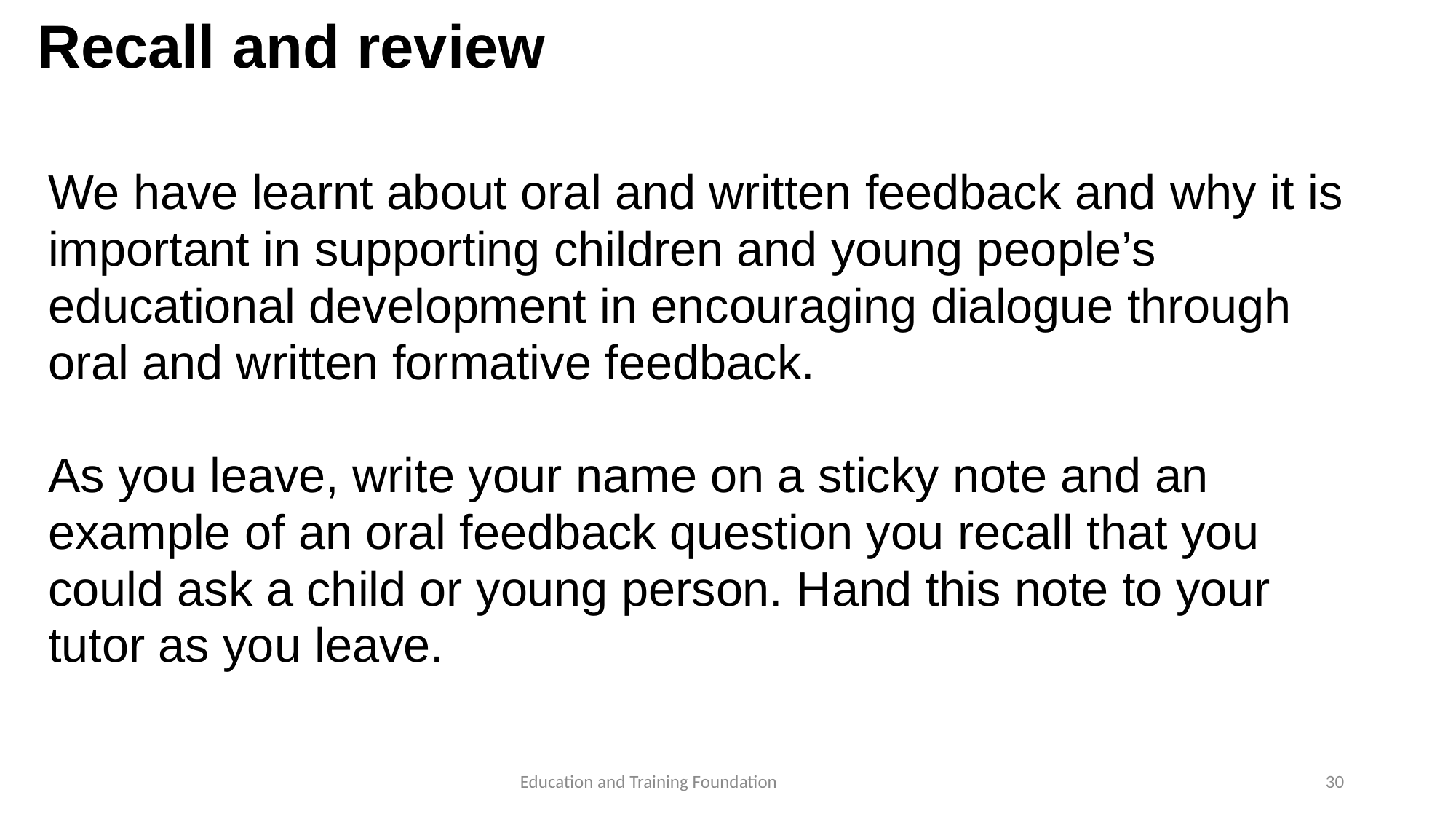

# Recall and review
We have learnt about oral and written feedback and why it is important in supporting children and young people’s educational development in encouraging dialogue through oral and written formative feedback.

As you leave, write your name on a sticky note and an example of an oral feedback question you recall that you could ask a child or young person. Hand this note to your tutor as you leave.
30
Education and Training Foundation